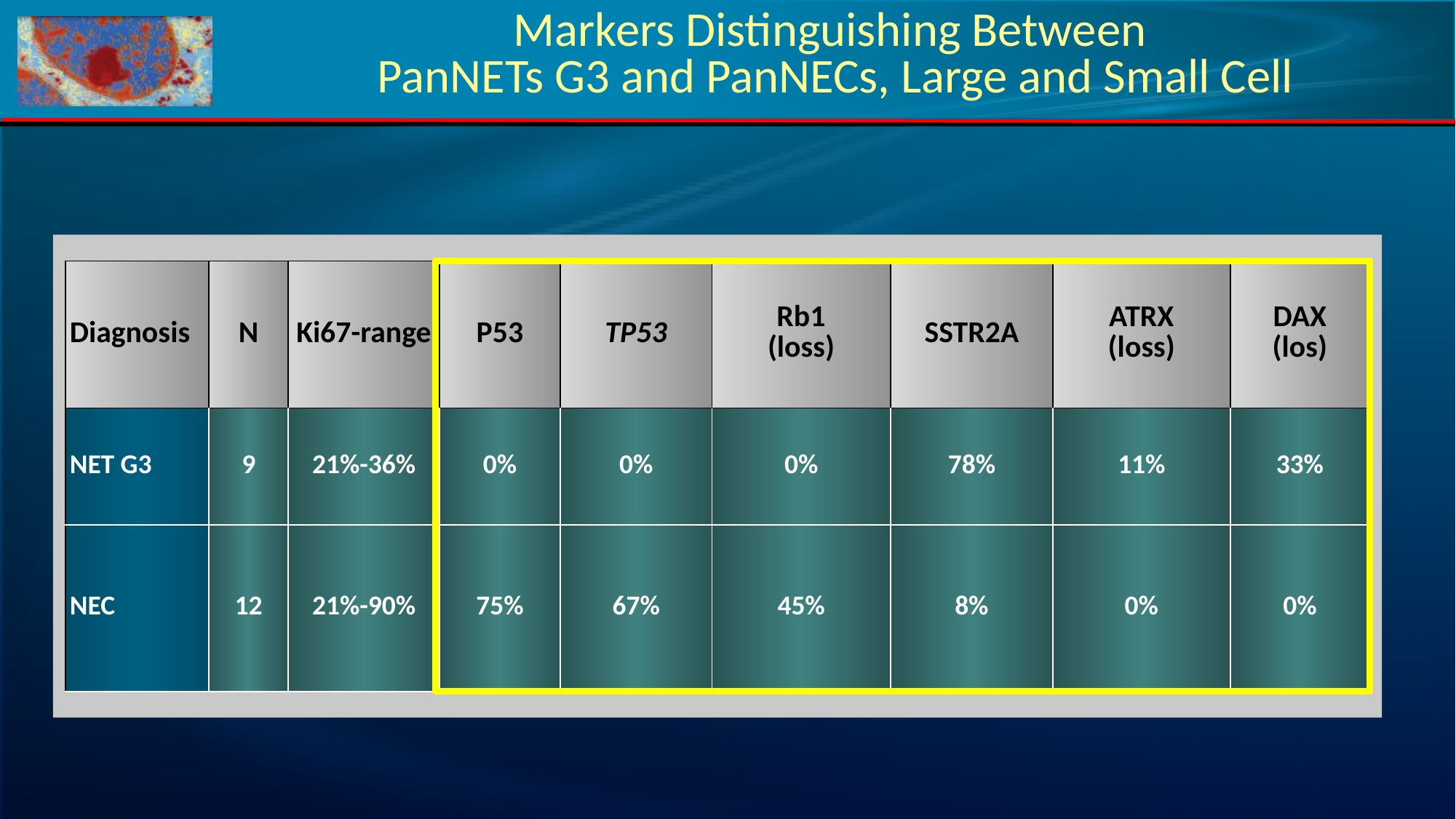

# Markers Distinguishing Between PanNETs G3 and PanNECs, Large and Small Cell

| Diagnosis | N | Ki67-range | P53 | TP53 | Rb1 (loss) | SSTR2A | ATRX (loss) | DAX (los) |
| --- | --- | --- | --- | --- | --- | --- | --- | --- |
| NET G3 | 9 | 21%-36% | 0% | 0% | 0% | 78% | 11% | 33% |
| NEC | 12 | 21%-90% | 75% | 67% | 45% | 8% | 0% | 0% |